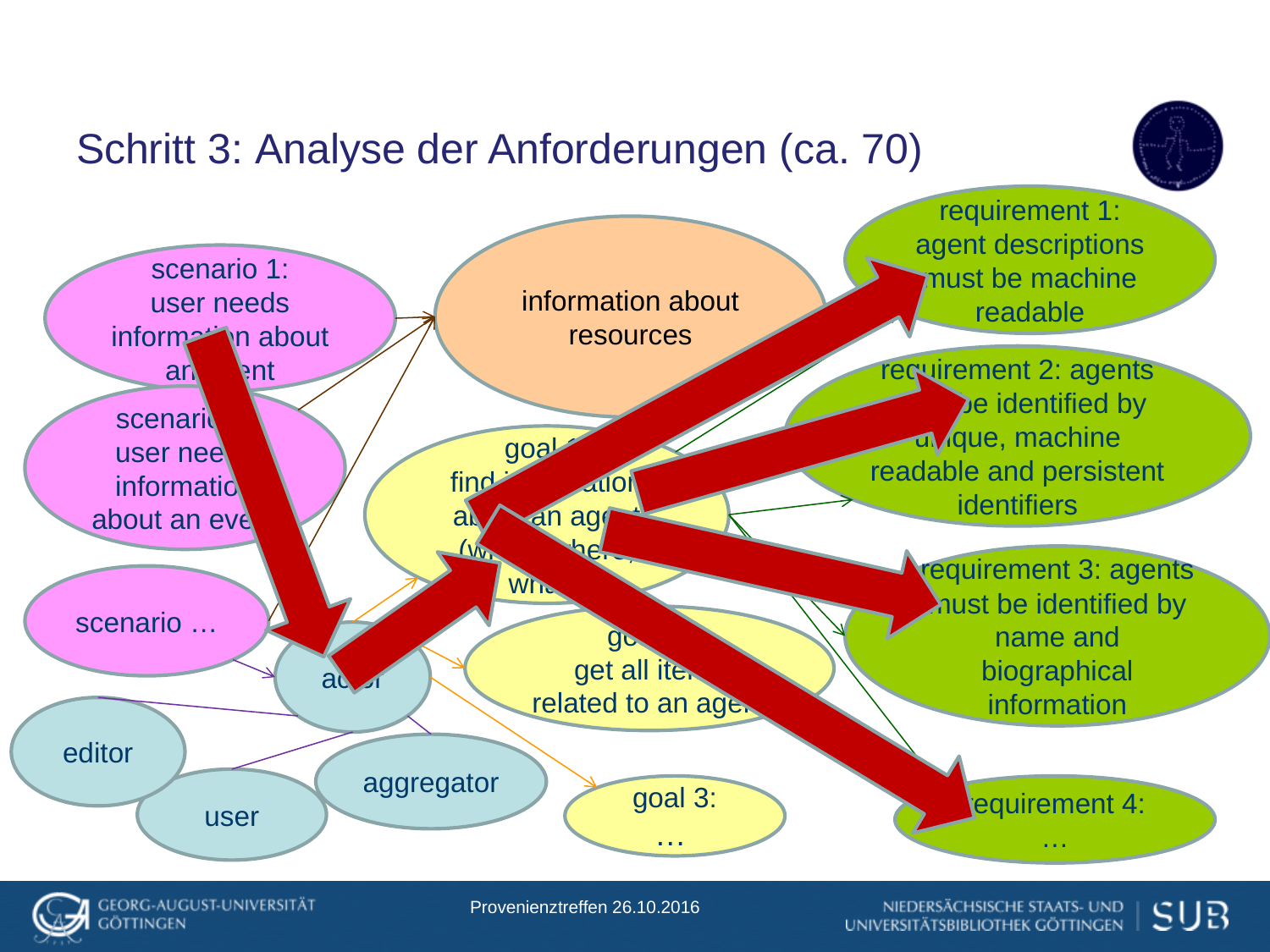

# Schritt 3: Analyse der Anforderungen (ca. 70)

requirement 1: agent descriptions must be machine readable
information about resources
scenario 1:
user needs information about an agent

requirement 2: agents must be identified by unique, machine readable and persistent identifiers
scenario 2:
user needs information about an event

goal 1:
find information about an agent (when, where, what)

requirement 3: agents must be identified by name and biographical information
scenario …
goal 2:
get all items related to an agent
actor
editor
aggregator
user
goal 3:
…
requirement 4: …
Provenienztreffen 26.10.2016